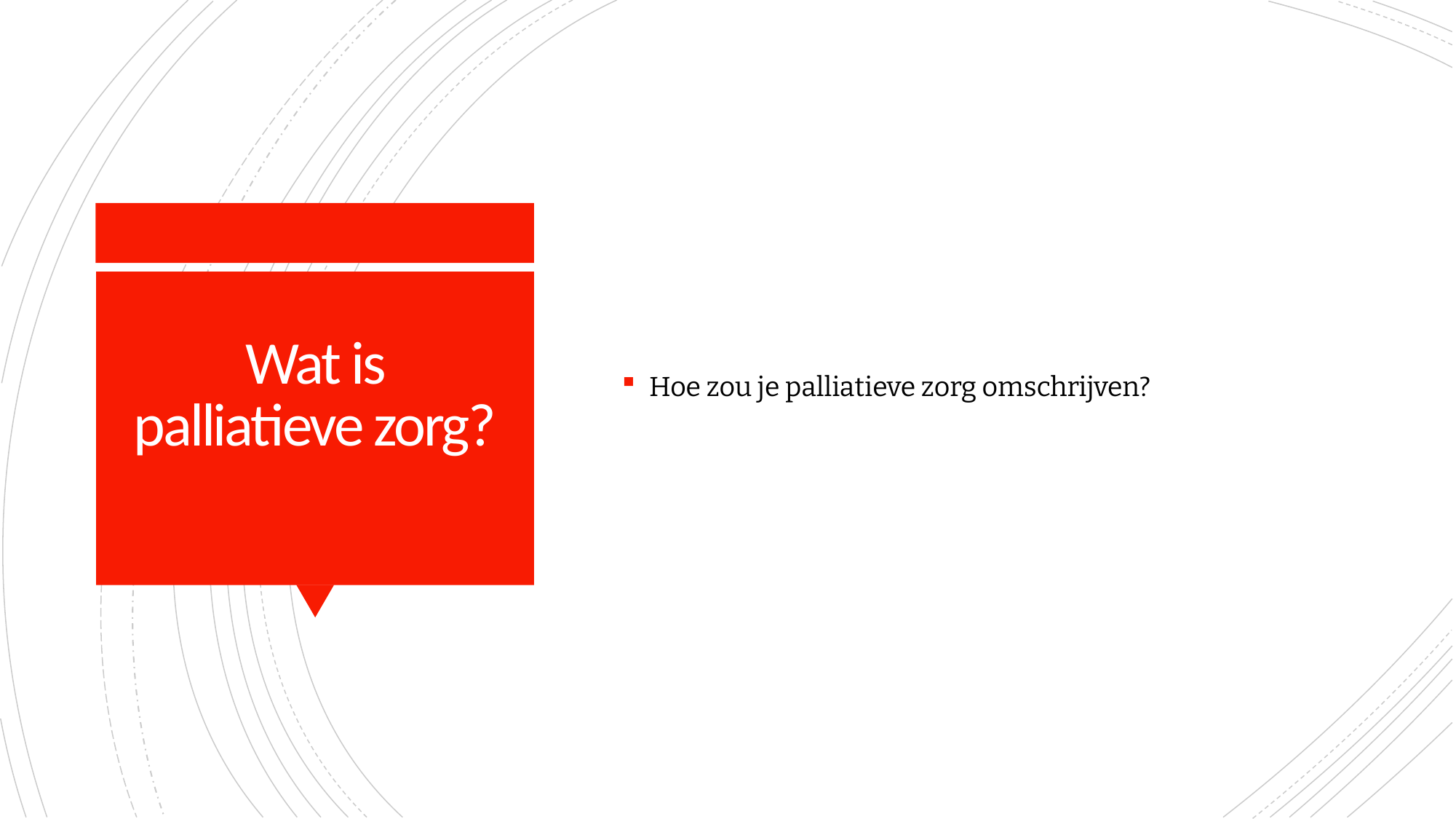

Hoe zou je palliatieve zorg omschrijven?

# Wat is palliatieve zorg?